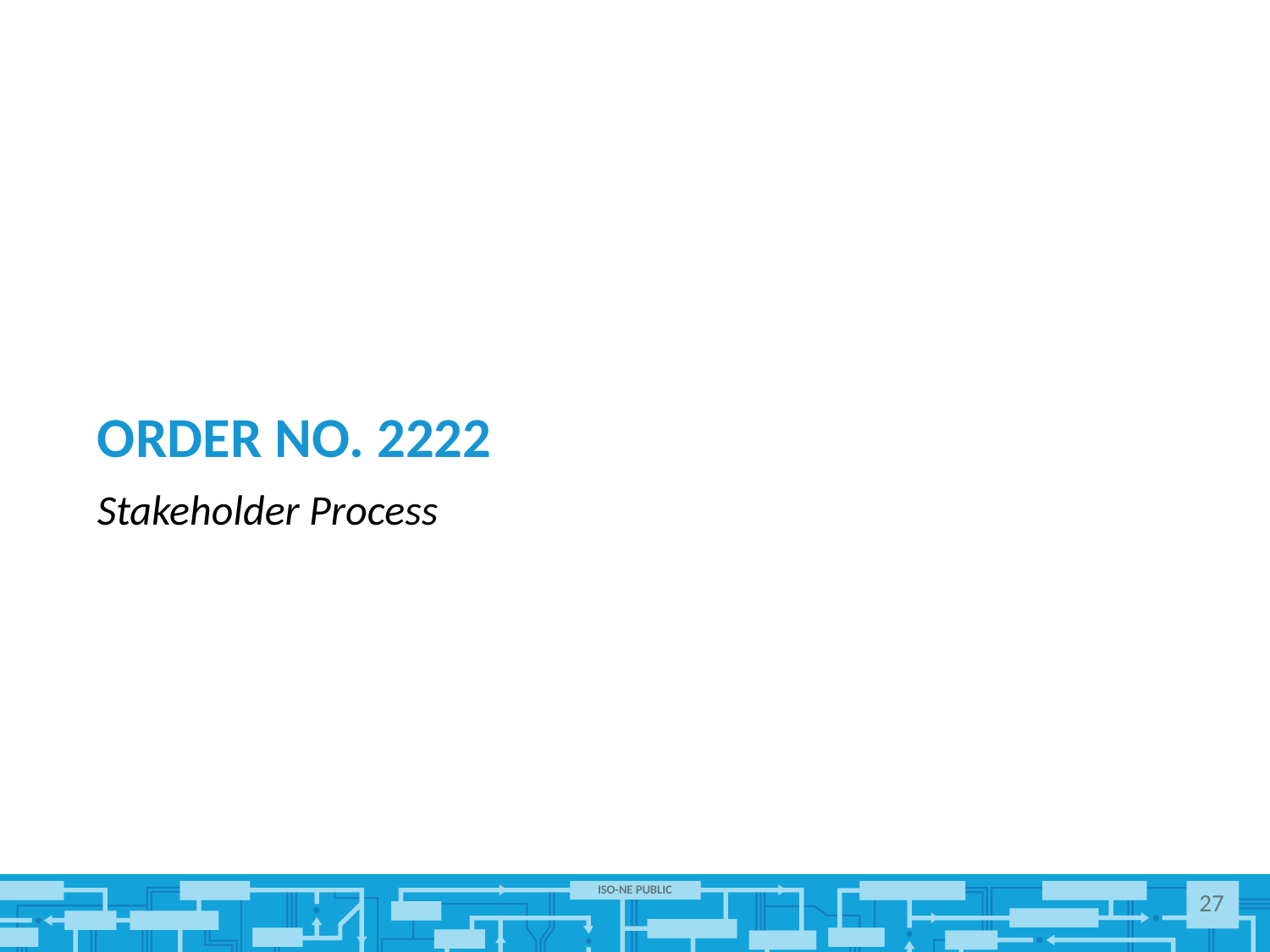

# Order No. 2222
Stakeholder Process
27